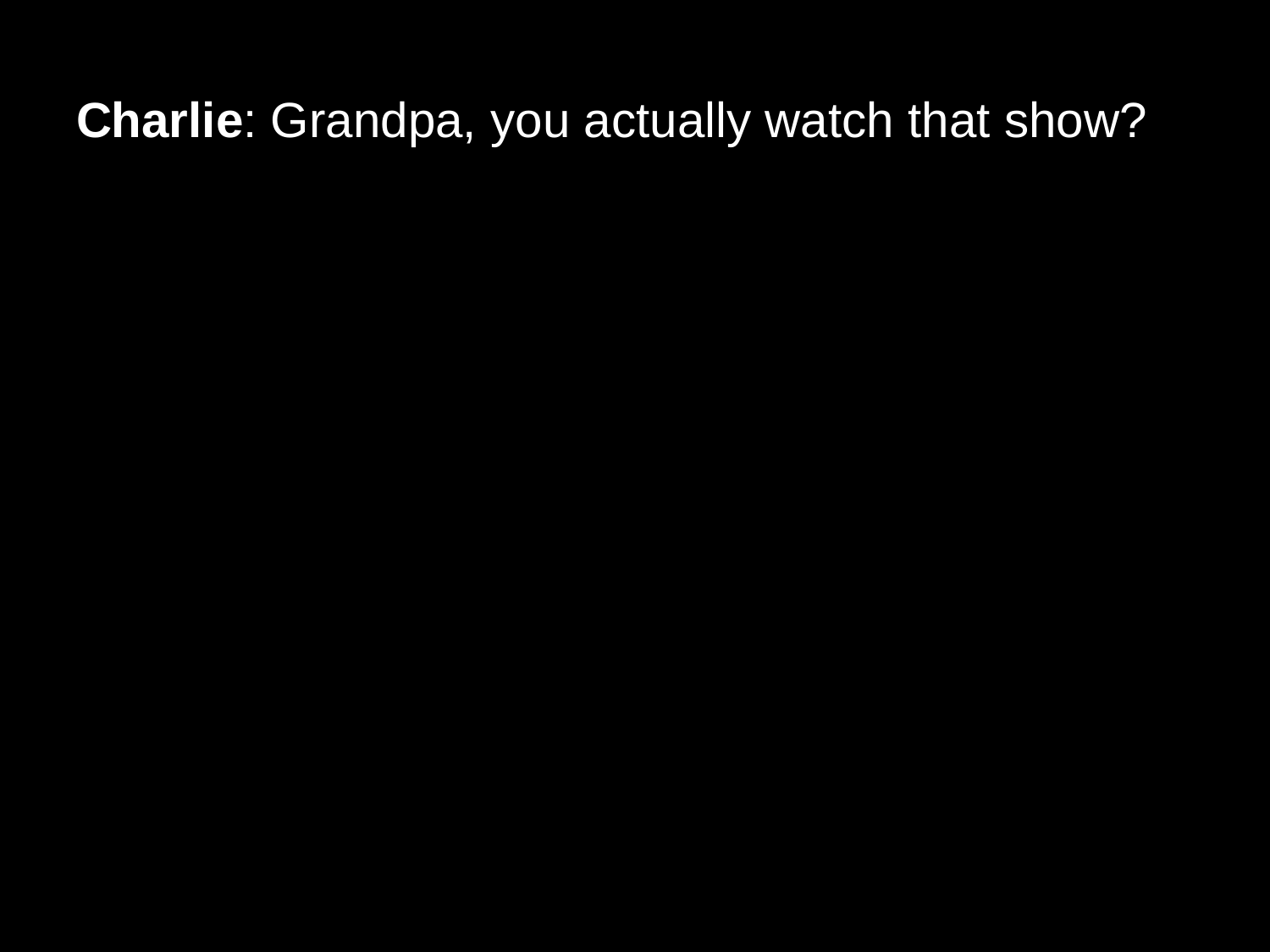

# Charlie: Grandpa, you actually watch that show?